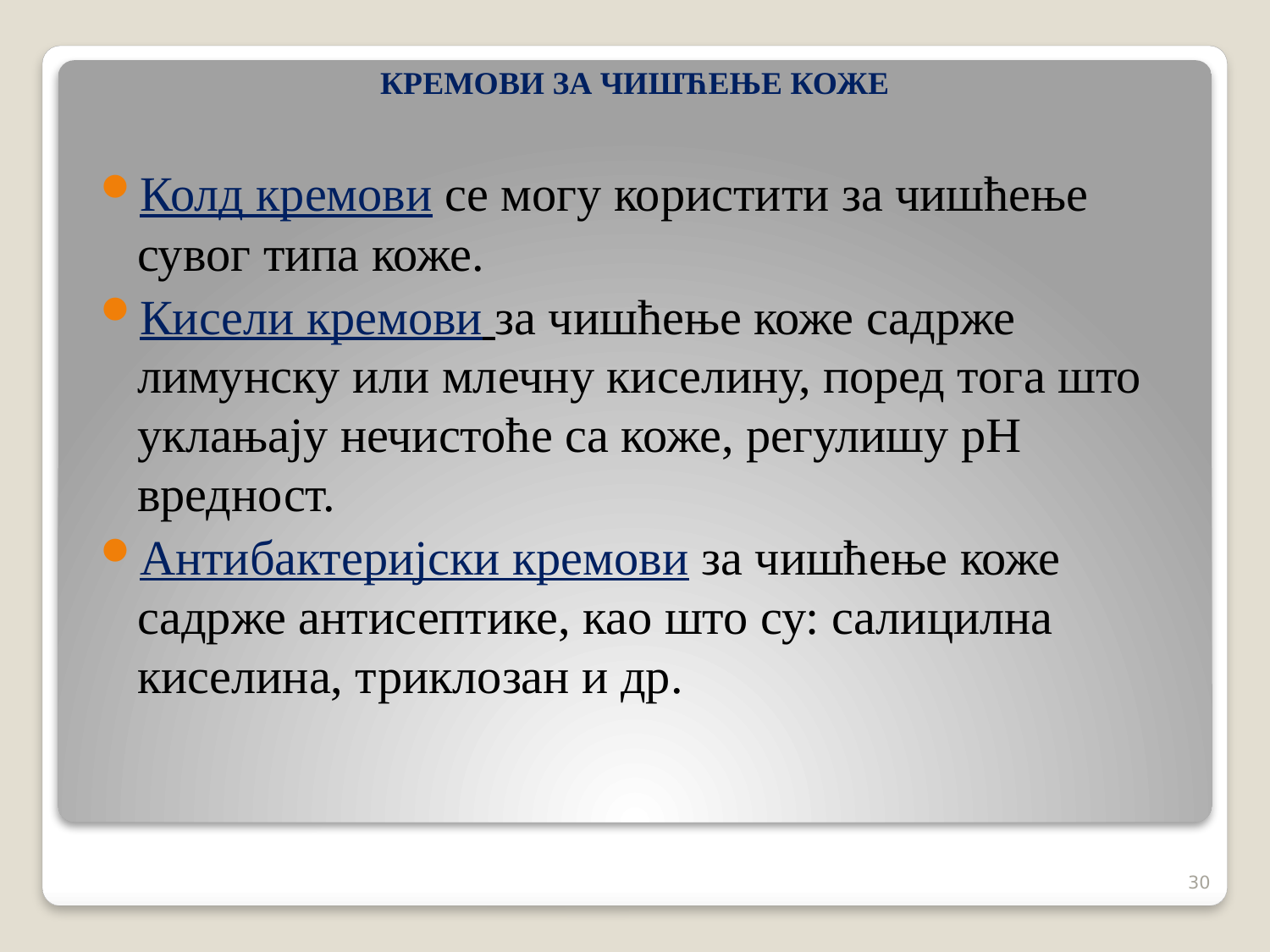

КРЕМОВИ ЗА ЧИШЋЕЊЕ КОЖЕ

Колд кремови се могу користити за чишћење сувог типа коже.
Кисели кремови за чишћење коже садрже лимунску или млечну киселину, поред тога што уклањају нечистоће са коже, регулишу pH вредност.
Антибактеријски кремови за чишћење коже садрже антисептике, као што су: салицилна киселина, триклозан и др.

30